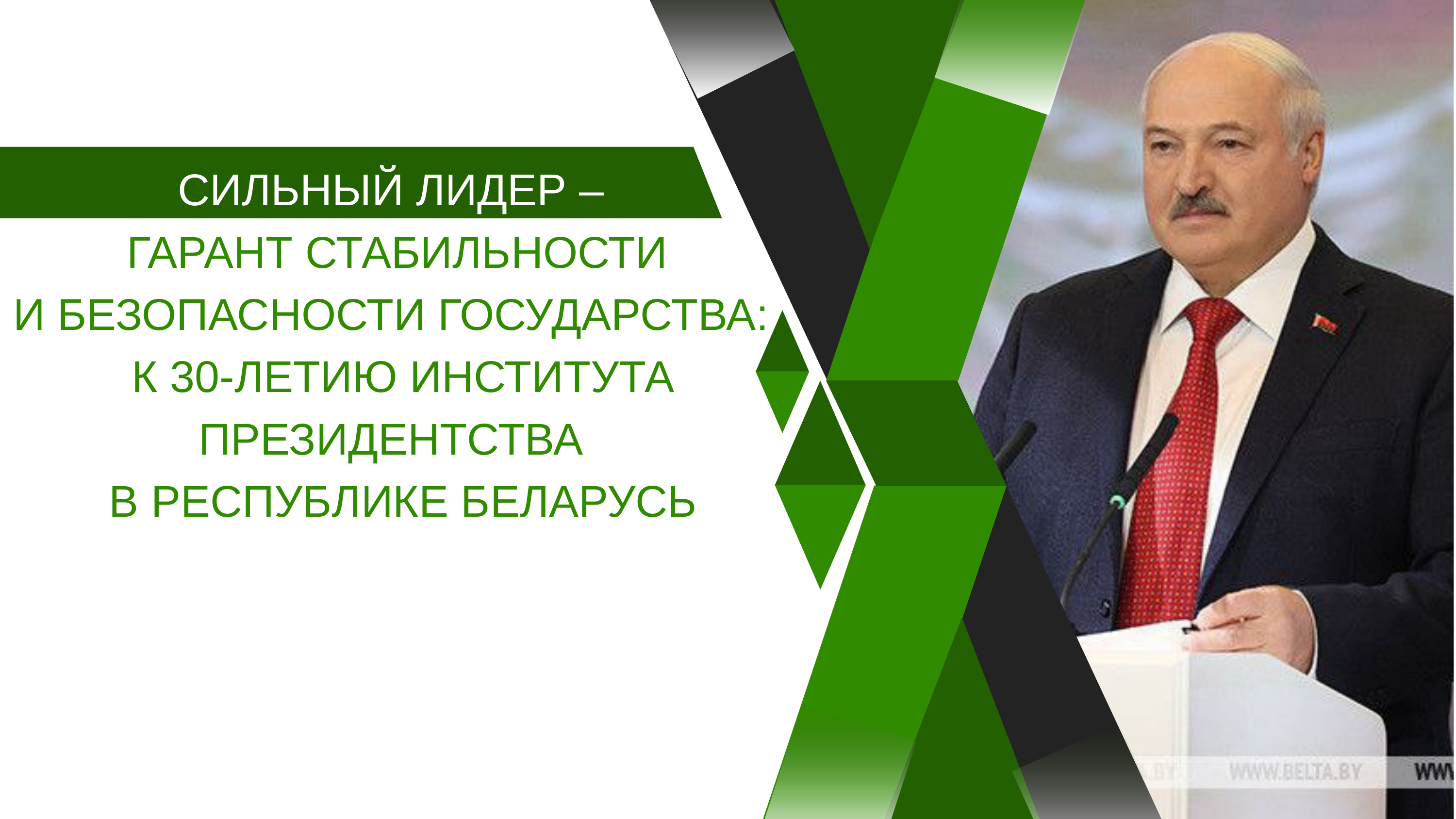

СИЛЬНЫЙ ЛИДЕР –
 ГАРАНТ СТАБИЛЬНОСТИ
И БЕЗОПАСНОСТИ ГОСУДАРСТВА:
 К 30-ЛЕТИЮ ИНСТИТУТА ПРЕЗИДЕНТСТВА
 В РЕСПУБЛИКЕ БЕЛАРУСЬ